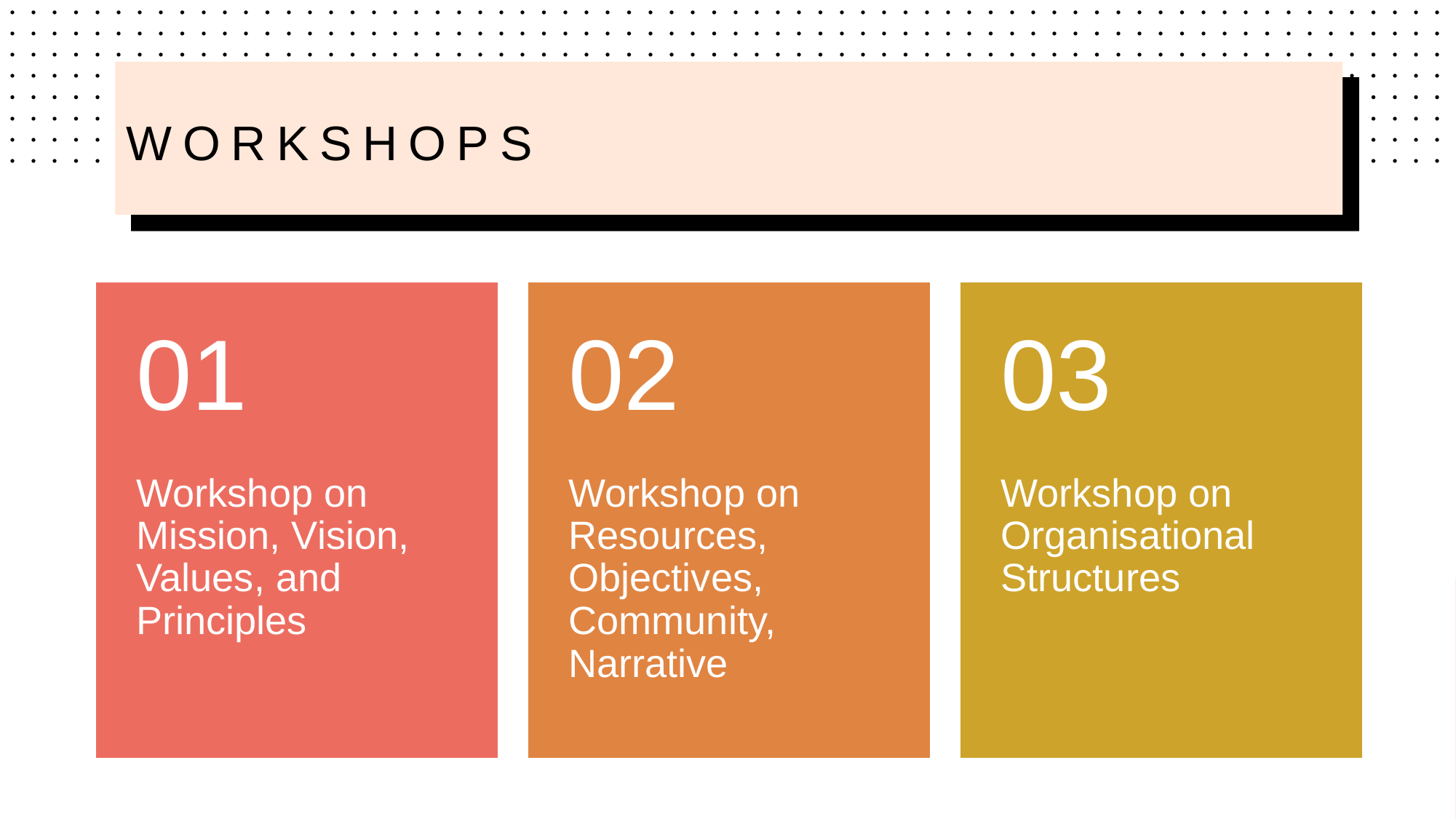

# Workshops
Workshop on Mission, Vision, Values, and Principles
01
Workshop on Resources, Objectives, Community, Narrative
02
Workshop on Organisational Structures
03